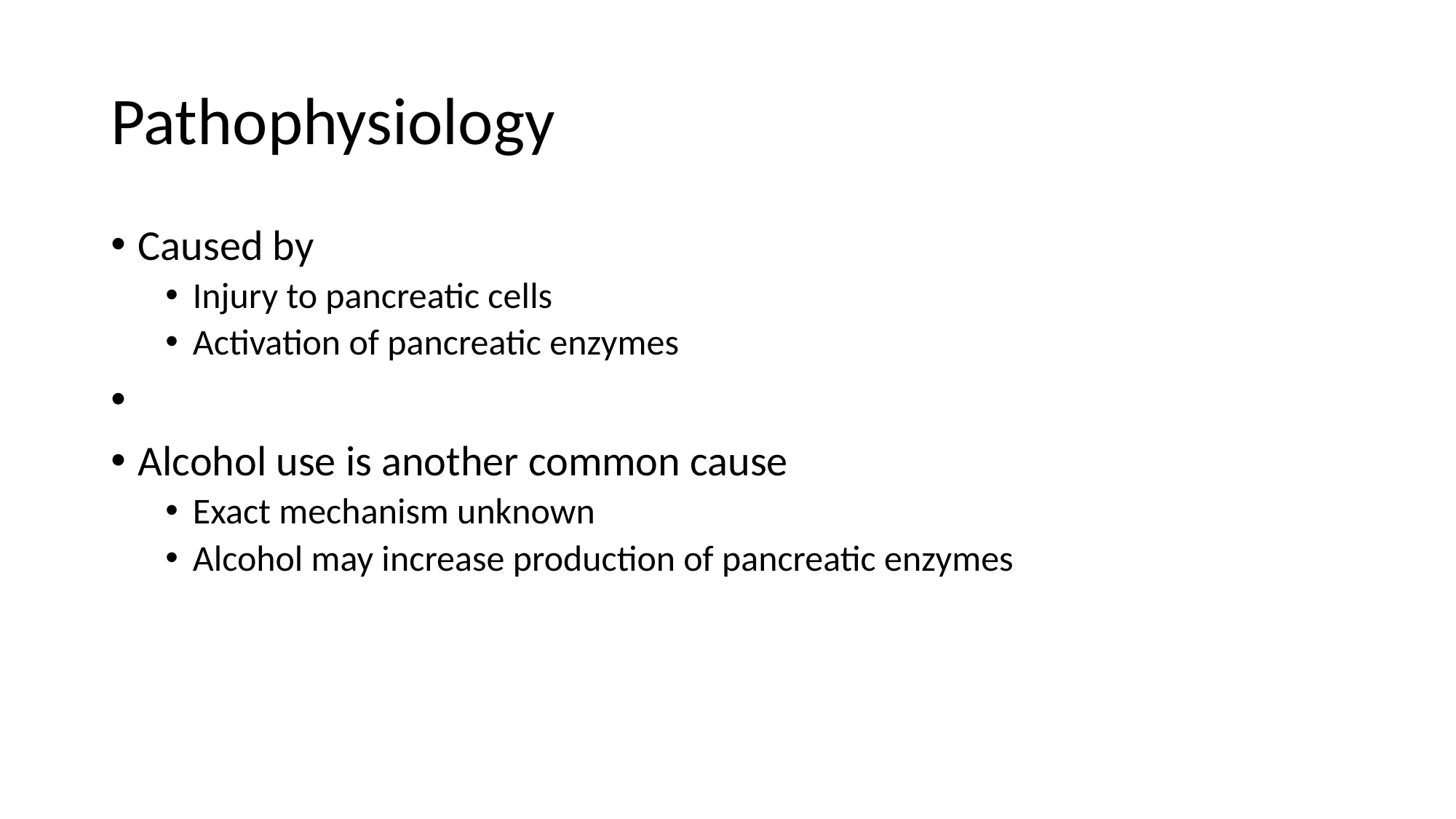

# Pathophysiology
Caused by
Injury to pancreatic cells
Activation of pancreatic enzymes

Alcohol use is another common cause
Exact mechanism unknown
Alcohol may increase production of pancreatic enzymes